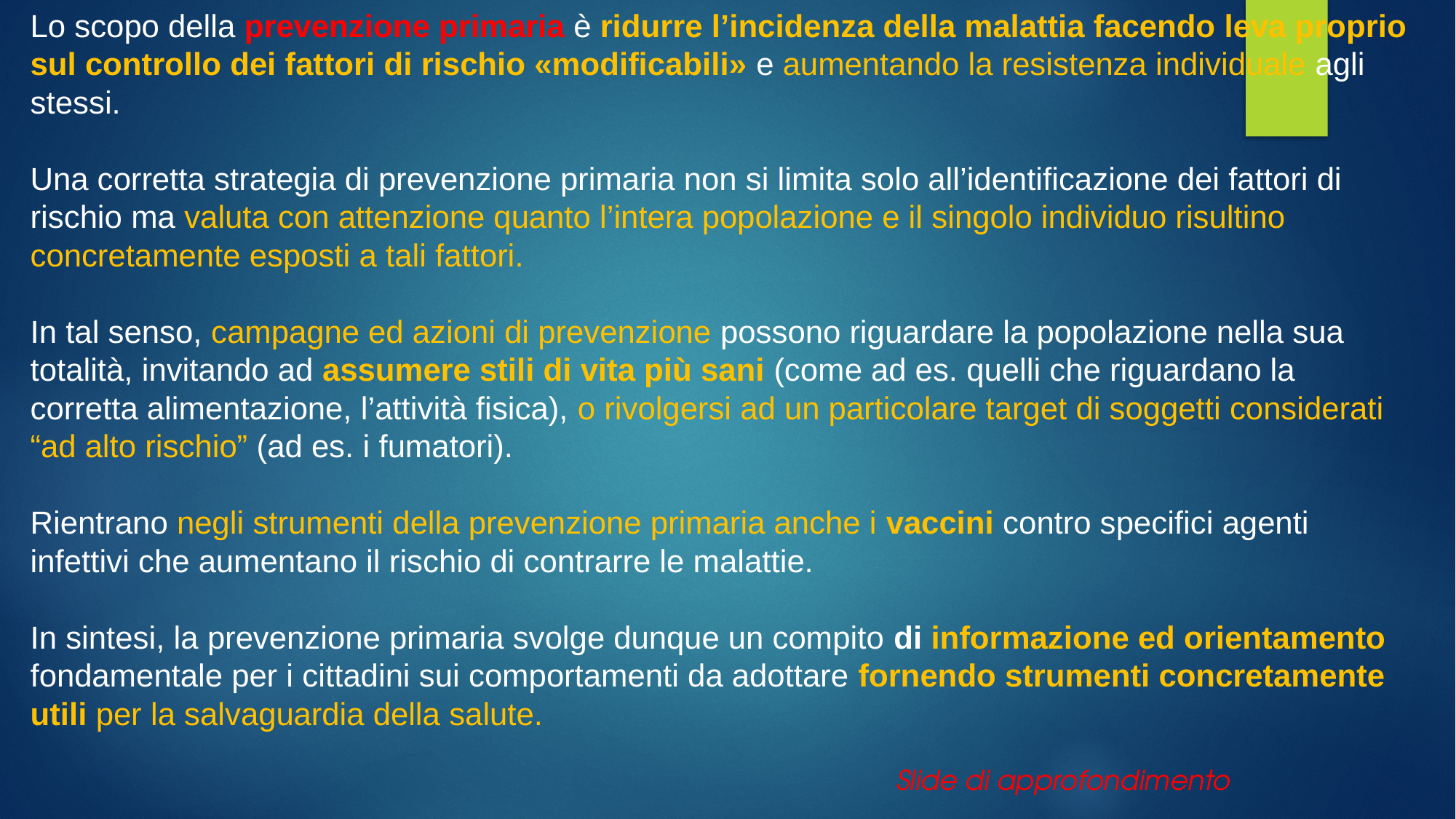

Lo scopo della prevenzione primaria è ridurre l’incidenza della malattia facendo leva proprio sul controllo dei fattori di rischio «modificabili» e aumentando la resistenza individuale agli stessi.

Una corretta strategia di prevenzione primaria non si limita solo all’identificazione dei fattori di rischio ma valuta con attenzione quanto l’intera popolazione e il singolo individuo risultino concretamente esposti a tali fattori.

In tal senso, campagne ed azioni di prevenzione possono riguardare la popolazione nella sua totalità, invitando ad assumere stili di vita più sani (come ad es. quelli che riguardano la corretta alimentazione, l’attività fisica), o rivolgersi ad un particolare target di soggetti considerati “ad alto rischio” (ad es. i fumatori).

Rientrano negli strumenti della prevenzione primaria anche i vaccini contro specifici agenti infettivi che aumentano il rischio di contrarre le malattie.

In sintesi, la prevenzione primaria svolge dunque un compito di informazione ed orientamento fondamentale per i cittadini sui comportamenti da adottare fornendo strumenti concretamente utili per la salvaguardia della salute.
Slide di approfondimento